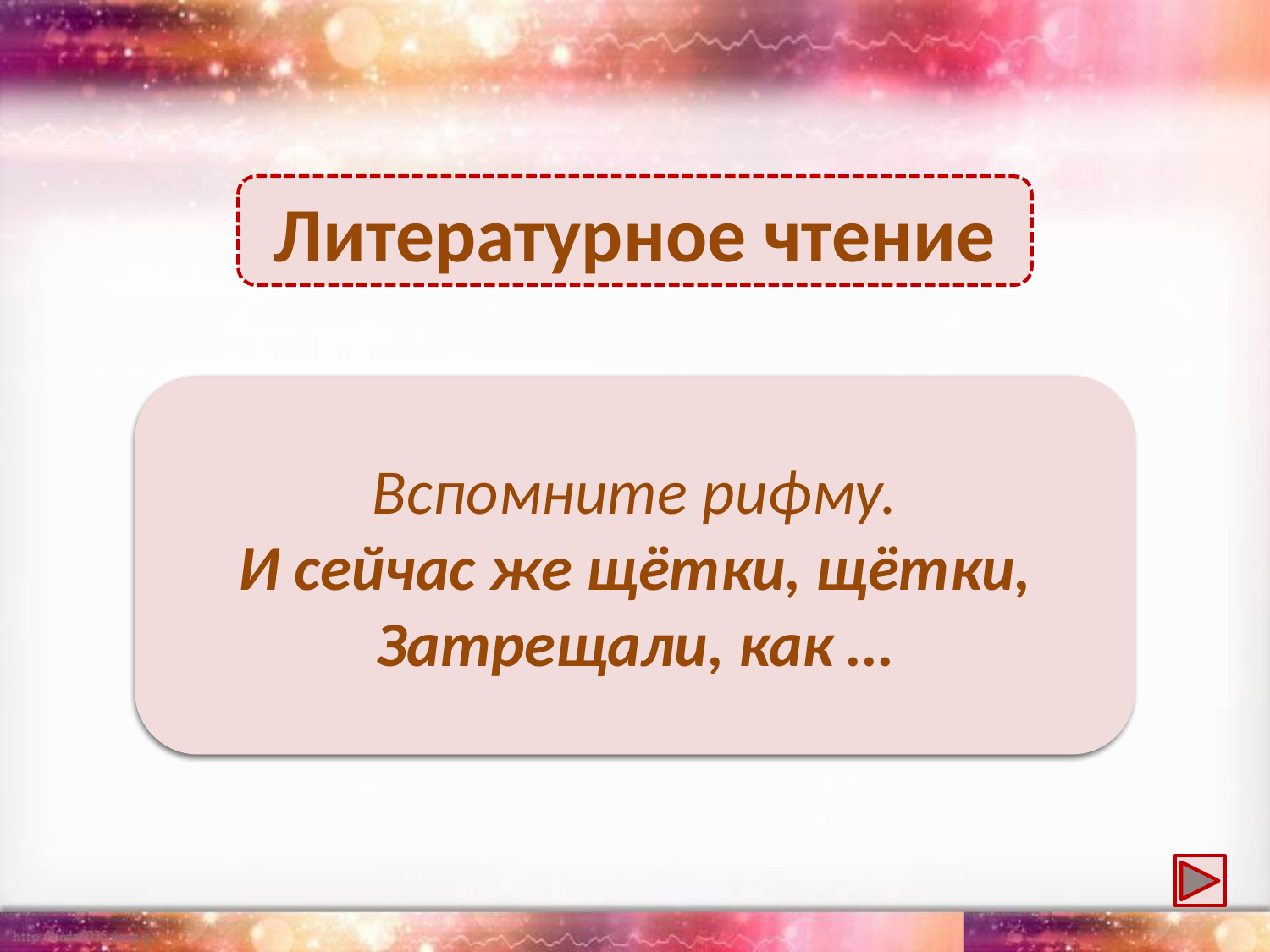

Литературное чтение
Трещётки
Вспомните рифму.
И сейчас же щётки, щётки,
Затрещали, как …